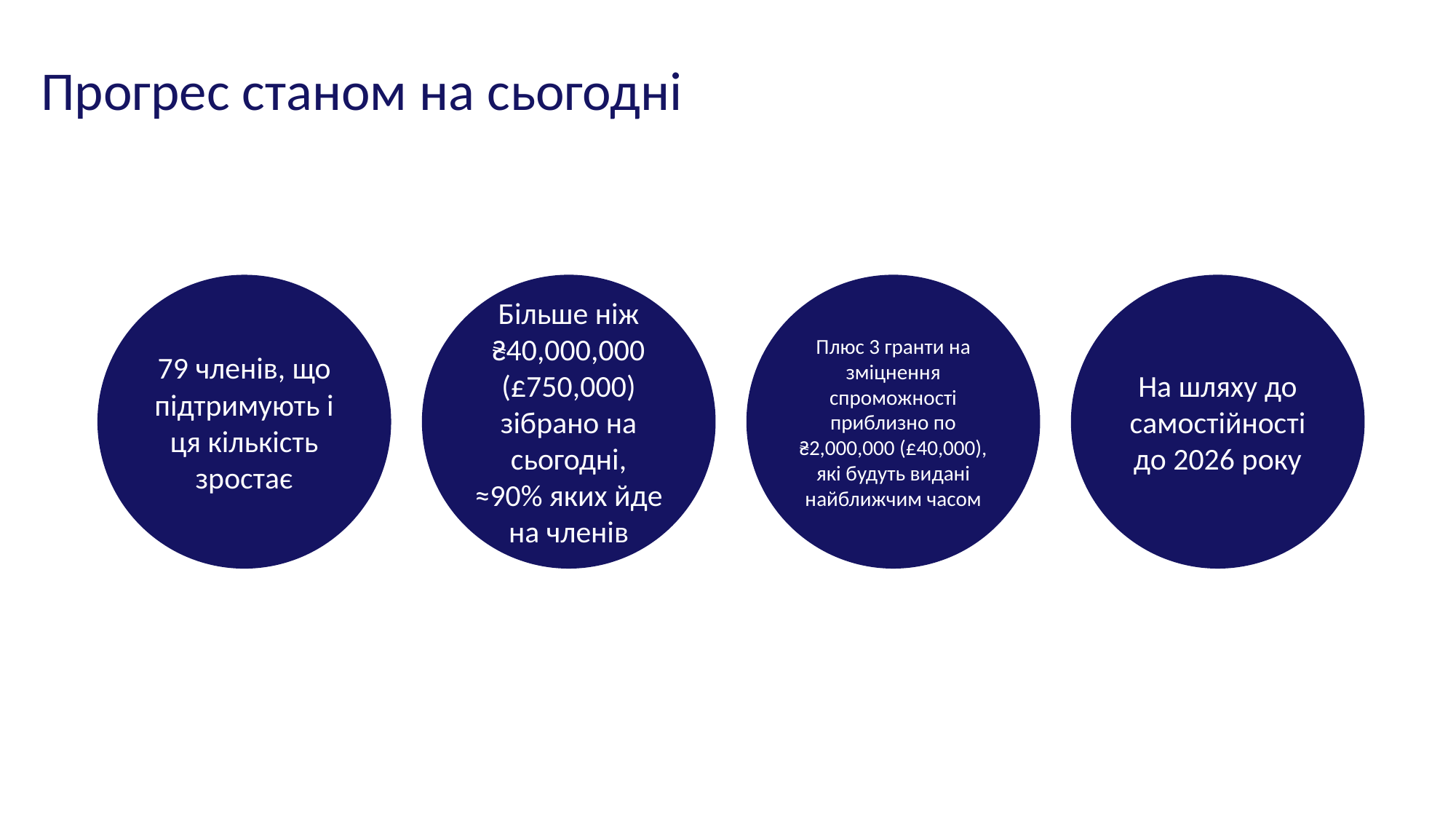

Прогрес станом на сьогодні
Більше ніж ₴40,000,000 (£750,000) зібрано на сьогодні, ≈90% яких йде на членів
Плюс 3 гранти на зміцнення спроможності приблизно по ₴2,000,000 (£40,000), які будуть видані найближчим часом
На шляху до самостійності до 2026 року
79 членів, що підтримують і ця кількість зростає